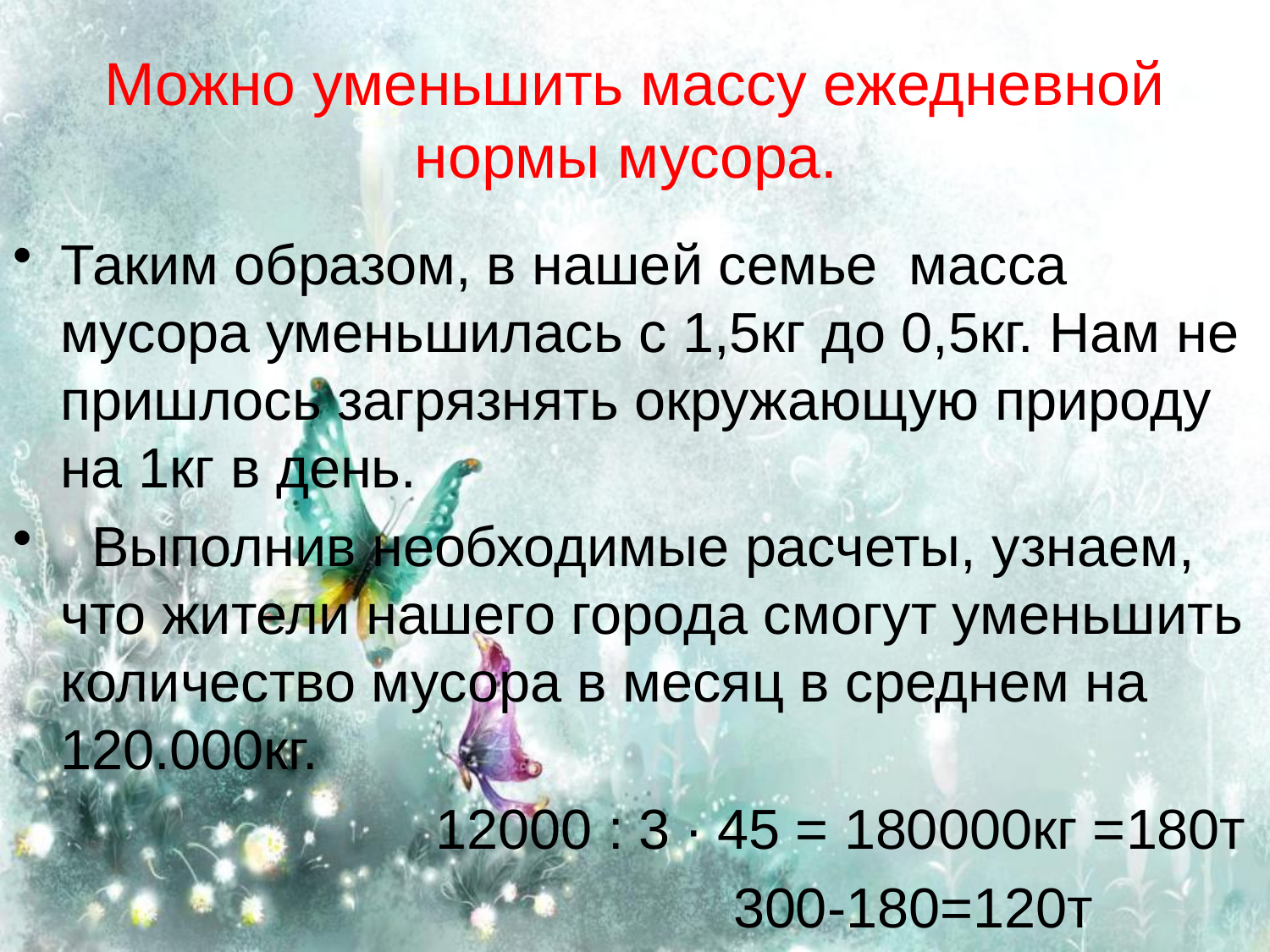

# Можно уменьшить массу ежедневной нормы мусора.
Таким образом, в нашей семье  масса мусора уменьшилась с 1,5кг до 0,5кг. Нам не пришлось загрязнять окружающую природу на 1кг в день.
  Выполнив необходимые расчеты, узнаем, что жители нашего города смогут уменьшить количество мусора в месяц в среднем на 120.000кг.
                           12000 : 3 ∙ 45 = 180000кг =180т
                                              300-180=120т